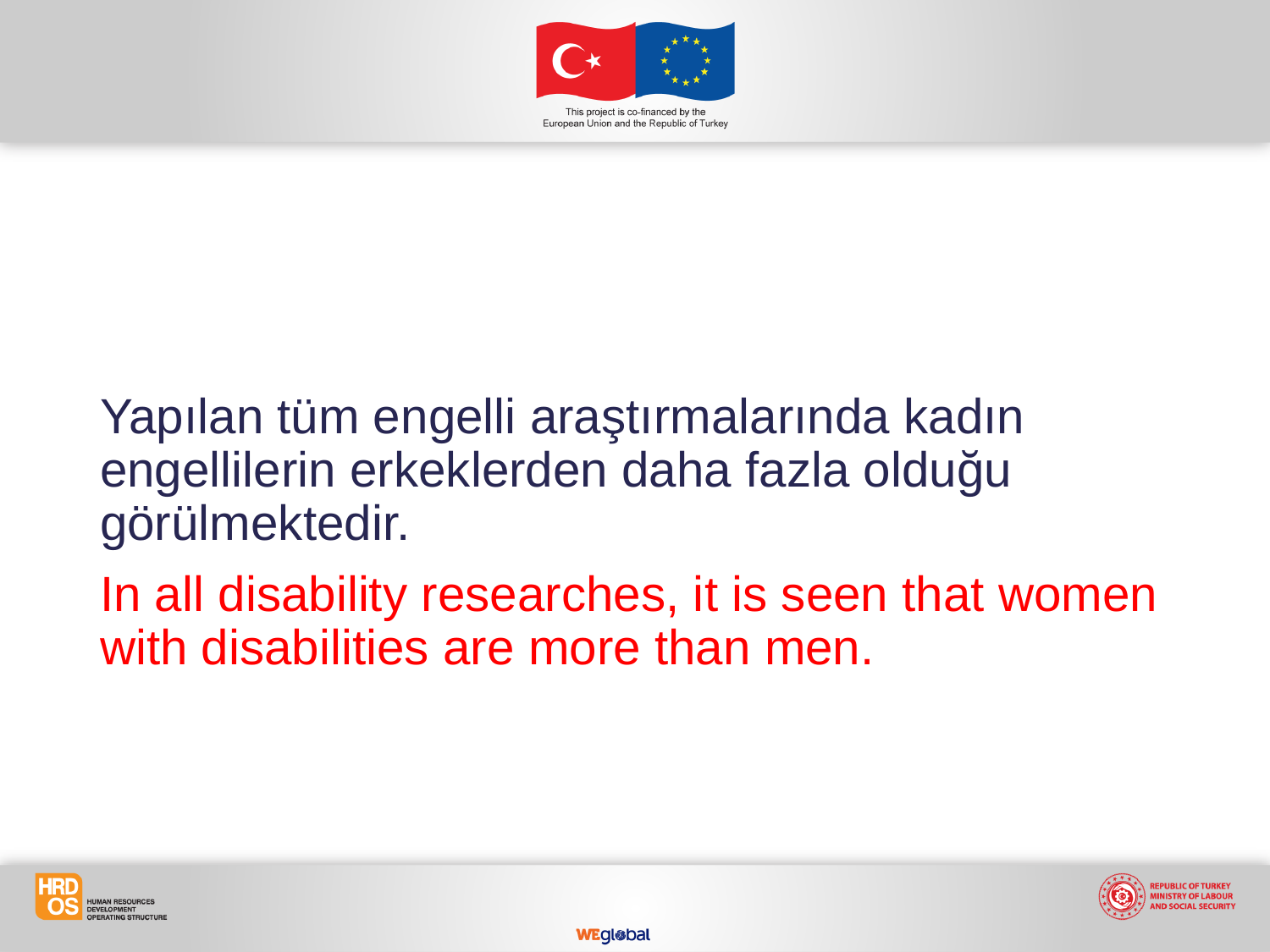

Yapılan tüm engelli araştırmalarında kadın engellilerin erkeklerden daha fazla olduğu görülmektedir.
In all disability researches, it is seen that women with disabilities are more than men.